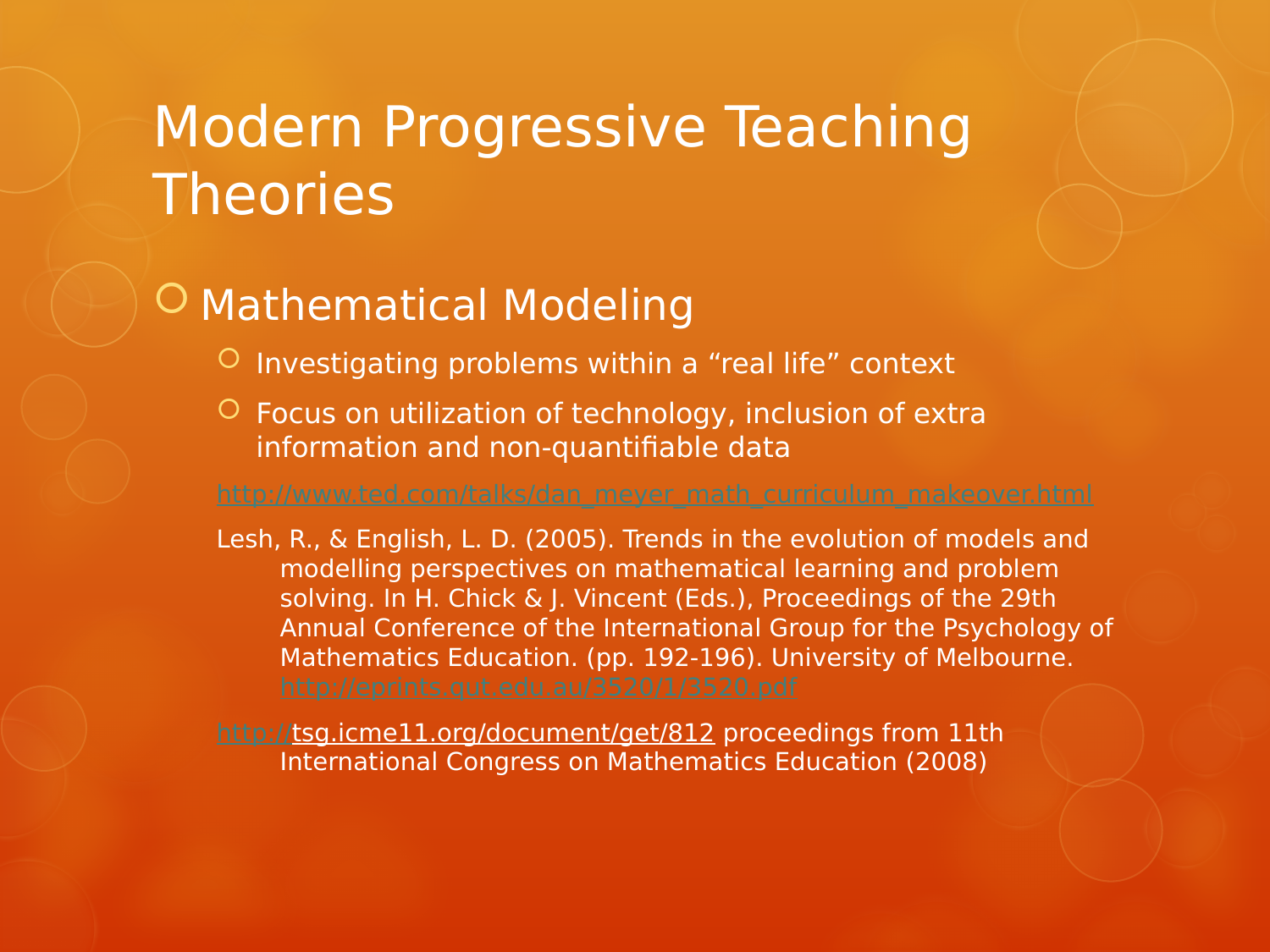

# Modern Progressive Teaching Theories

Mathematical Modeling
Investigating problems within a “real life” context
Focus on utilization of technology, inclusion of extra information and non-quantifiable data
http://www.ted.com/talks/dan_meyer_math_curriculum_makeover.html
Lesh, R., & English, L. D. (2005). Trends in the evolution of models and modelling perspectives on mathematical learning and problem solving. In H. Chick & J. Vincent (Eds.), Proceedings of the 29th Annual Conference of the International Group for the Psychology of Mathematics Education. (pp. 192-196). University of Melbourne. http://eprints.qut.edu.au/3520/1/3520.pdf
http://tsg.icme11.org/document/get/812 proceedings from 11th International Congress on Mathematics Education (2008)